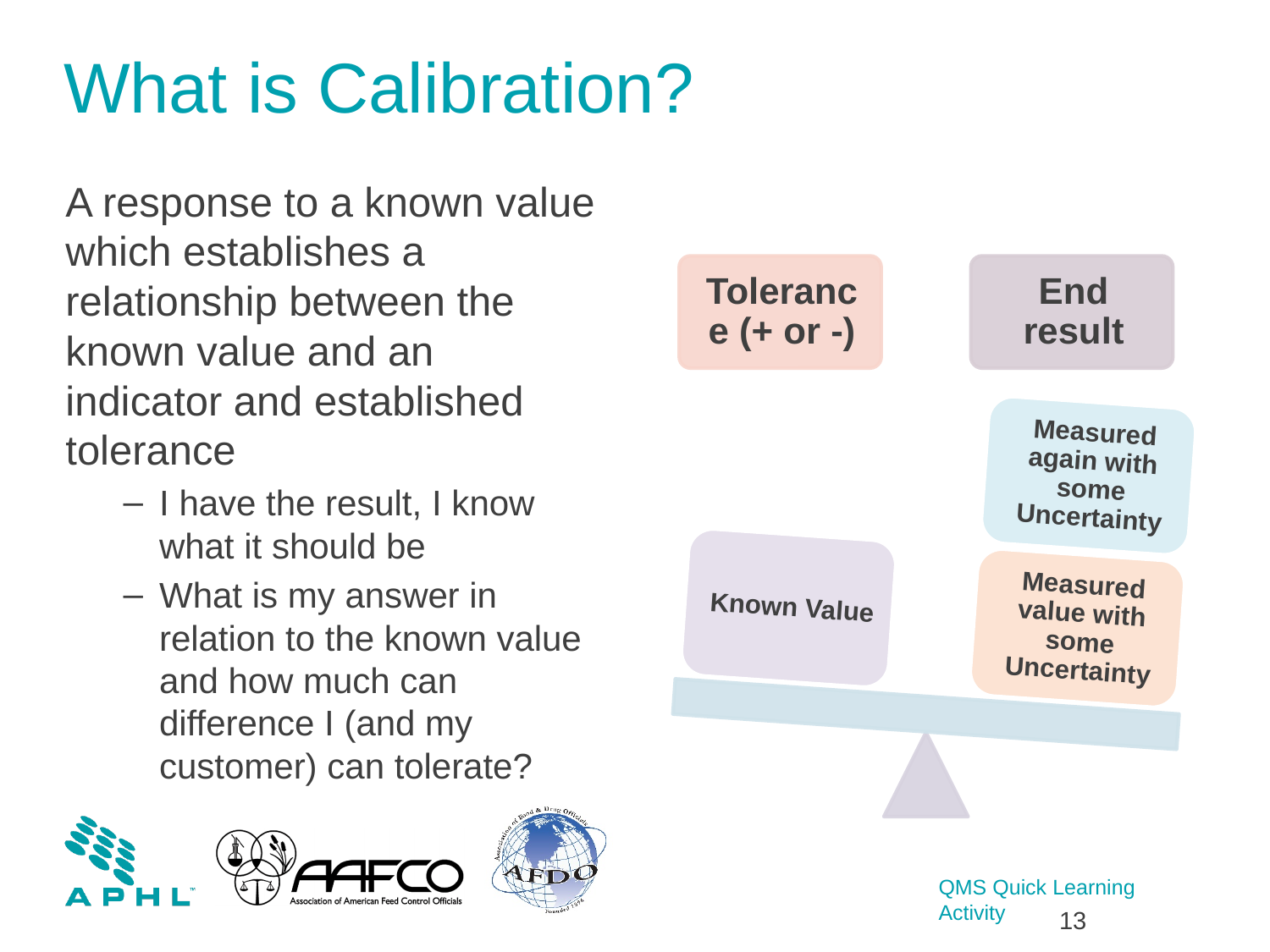

# What is Calibration?
A response to a known value which establishes a relationship between the known value and an indicator and established tolerance
I have the result, I know what it should be
What is my answer in relation to the known value and how much can difference I (and my customer) can tolerate?
Tolerance (+ or -)
End result
Measured value with some Uncertainty
Measured again with some Uncertainty
Known Value